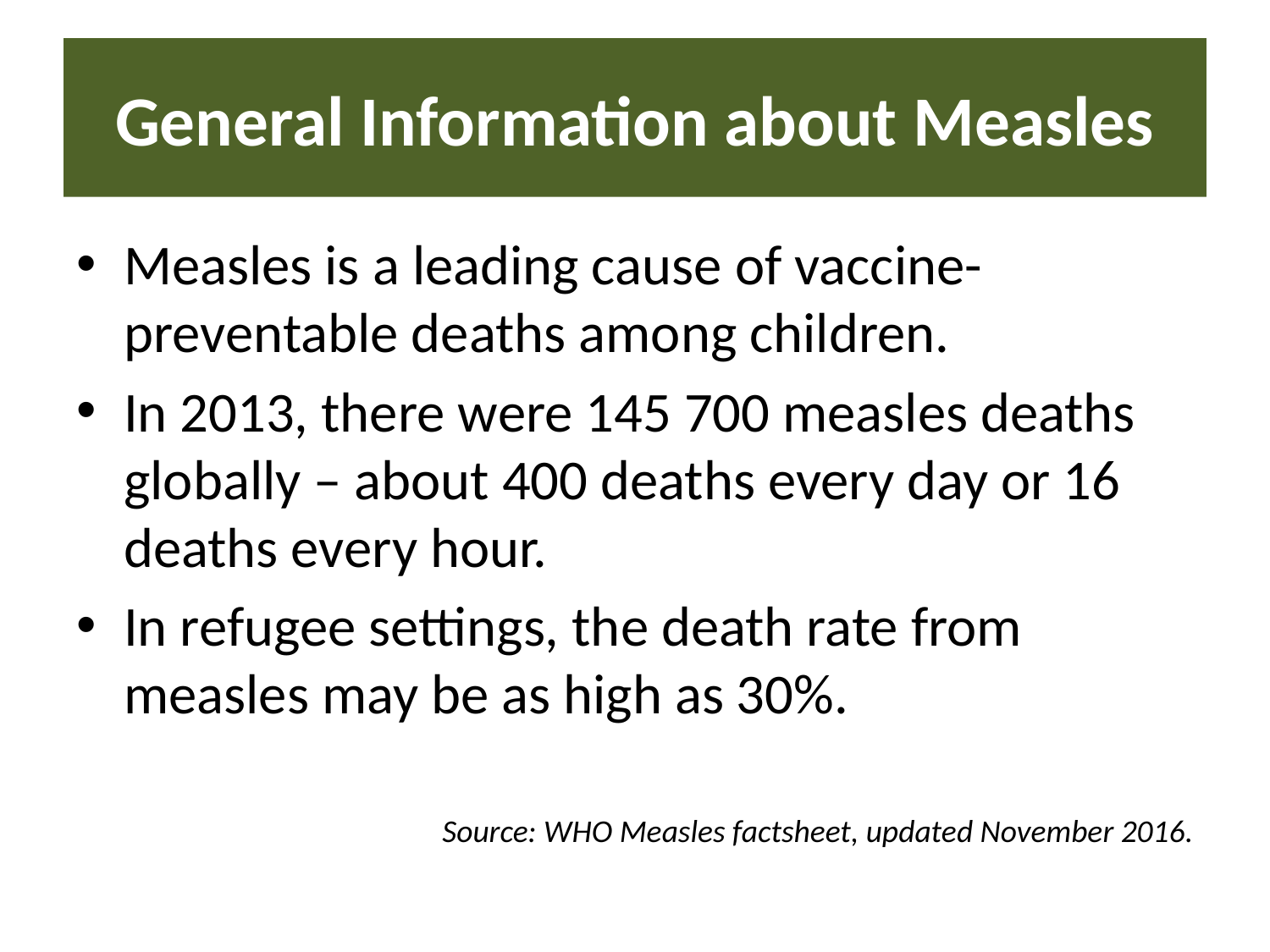

# General Information about Measles
Measles is a leading cause of vaccine-preventable deaths among children.
In 2013, there were 145 700 measles deaths globally – about 400 deaths every day or 16 deaths every hour.
In refugee settings, the death rate from measles may be as high as 30%.

Source: WHO Measles factsheet, updated November 2016.